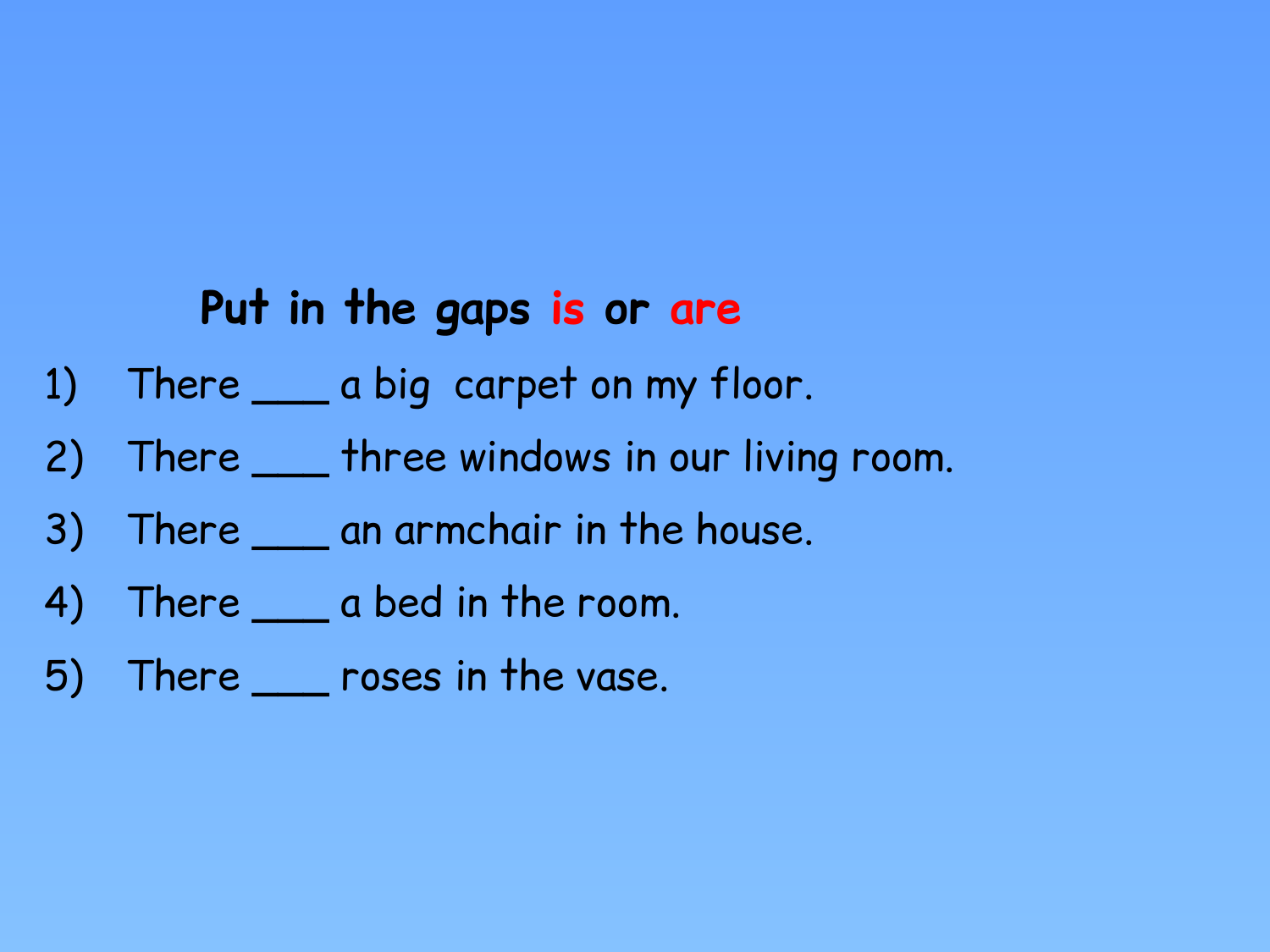

# Put in the gaps is or are 1)	There ___ a big  carpet on my floor. 2)	There ___ three windows in our living room. 3)	There ___ an armchair in the house. 4)	There ___ a bed in the room. 5)	There ___ roses in the vase.